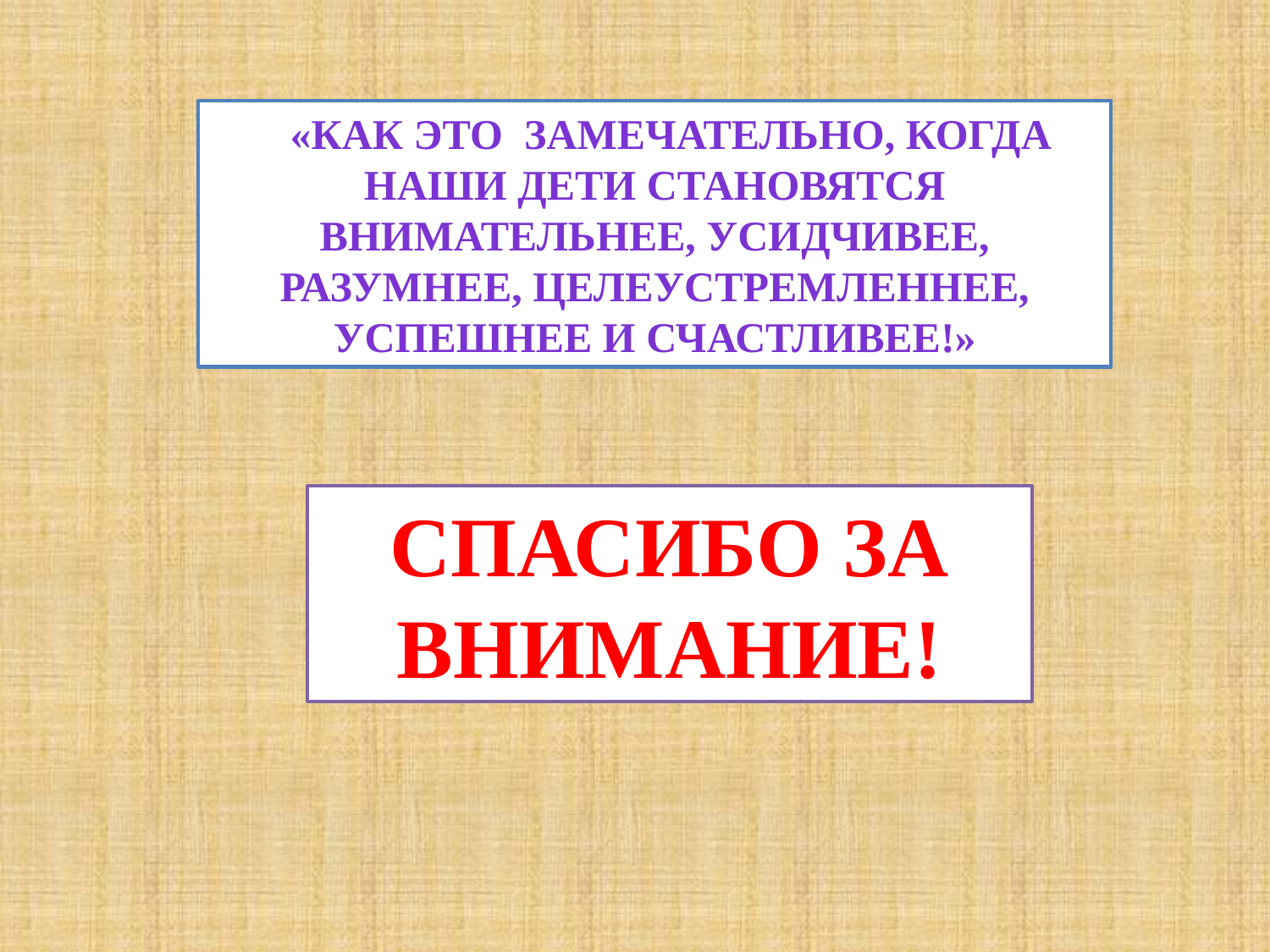

«Как это  замечательно, когда наши дети становятся внимательнее, усидчивее, разумнее, целеустремленнее, успешнее и счастливее!»
СПАСИБО ЗА ВНИМАНИЕ!